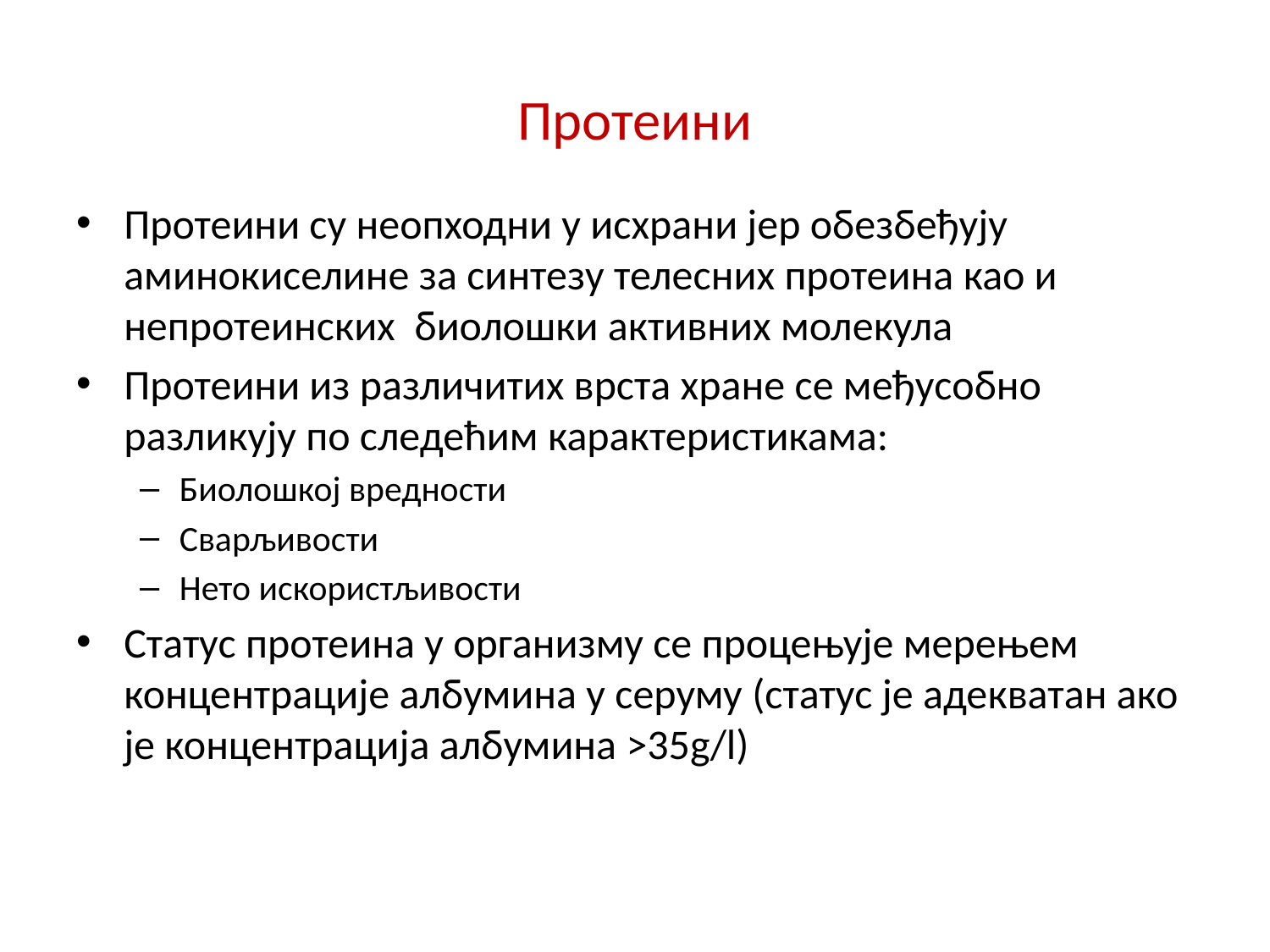

# Протеини
Протеини су неопходни у исхрани јер обезбеђују аминокиселине за синтезу телесних протеина као и непротеинских  биолошки активних молекула
Протеини из различитих врста хране се међусобно разликују по следећим карактеристикама:
Биолошкој вредности
Сварљивости
Нето искористљивости
Статус протеина у организму се процењује мерењем концентрације албумина у серуму (статус је адекватан ако је концентрација албумина >35g/l)